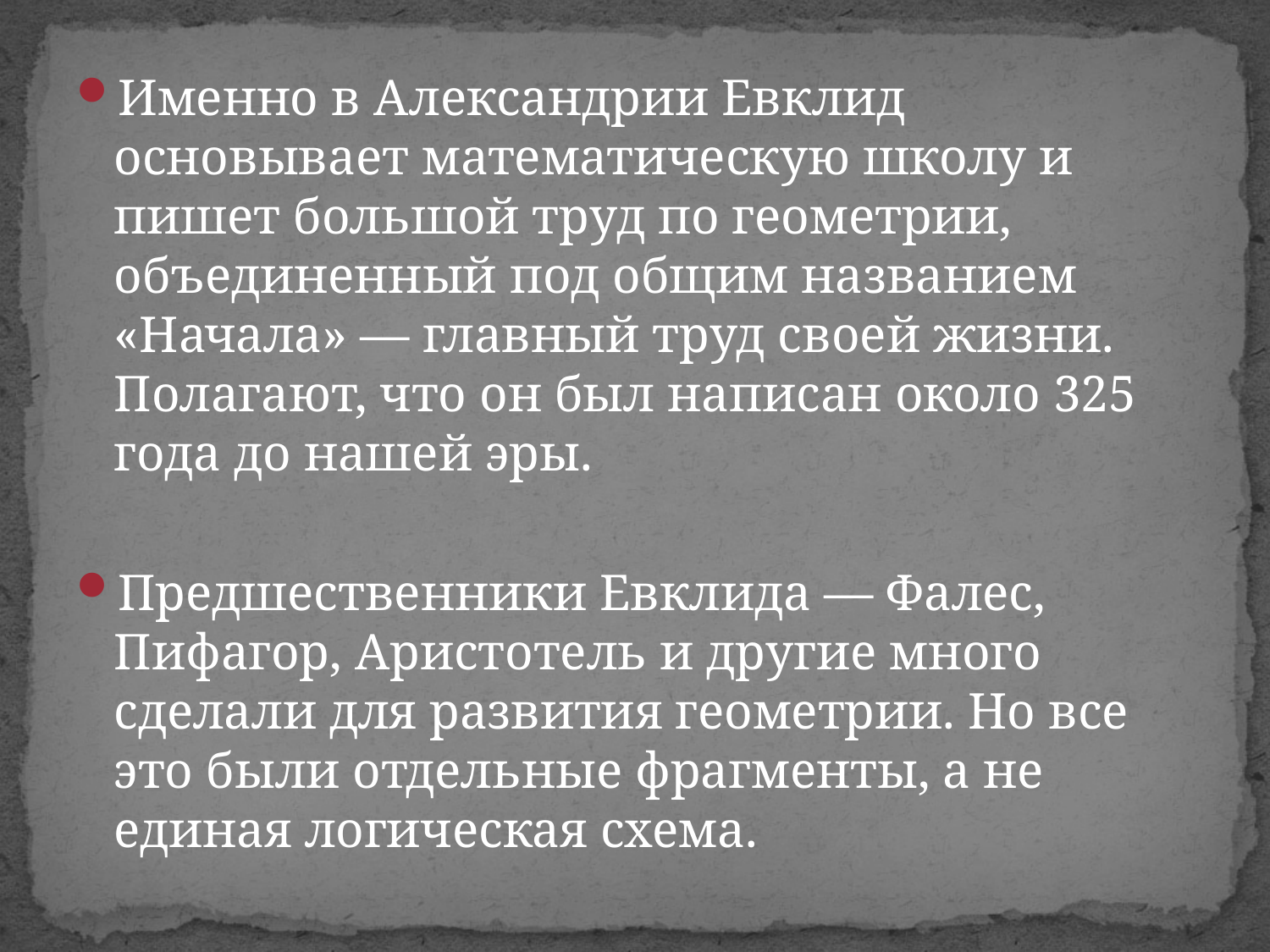

Именно в Александрии Евклид основывает математическую школу и пишет большой труд по геометрии, объединенный под общим названием «Начала» — главный труд своей жизни. Полагают, что он был написан около 325 года до нашей эры.

Предшественники Евклида — Фалес, Пифагор, Аристотель и другие много сделали для развития геометрии. Но все это были отдельные фрагменты, а не единая логическая схема.